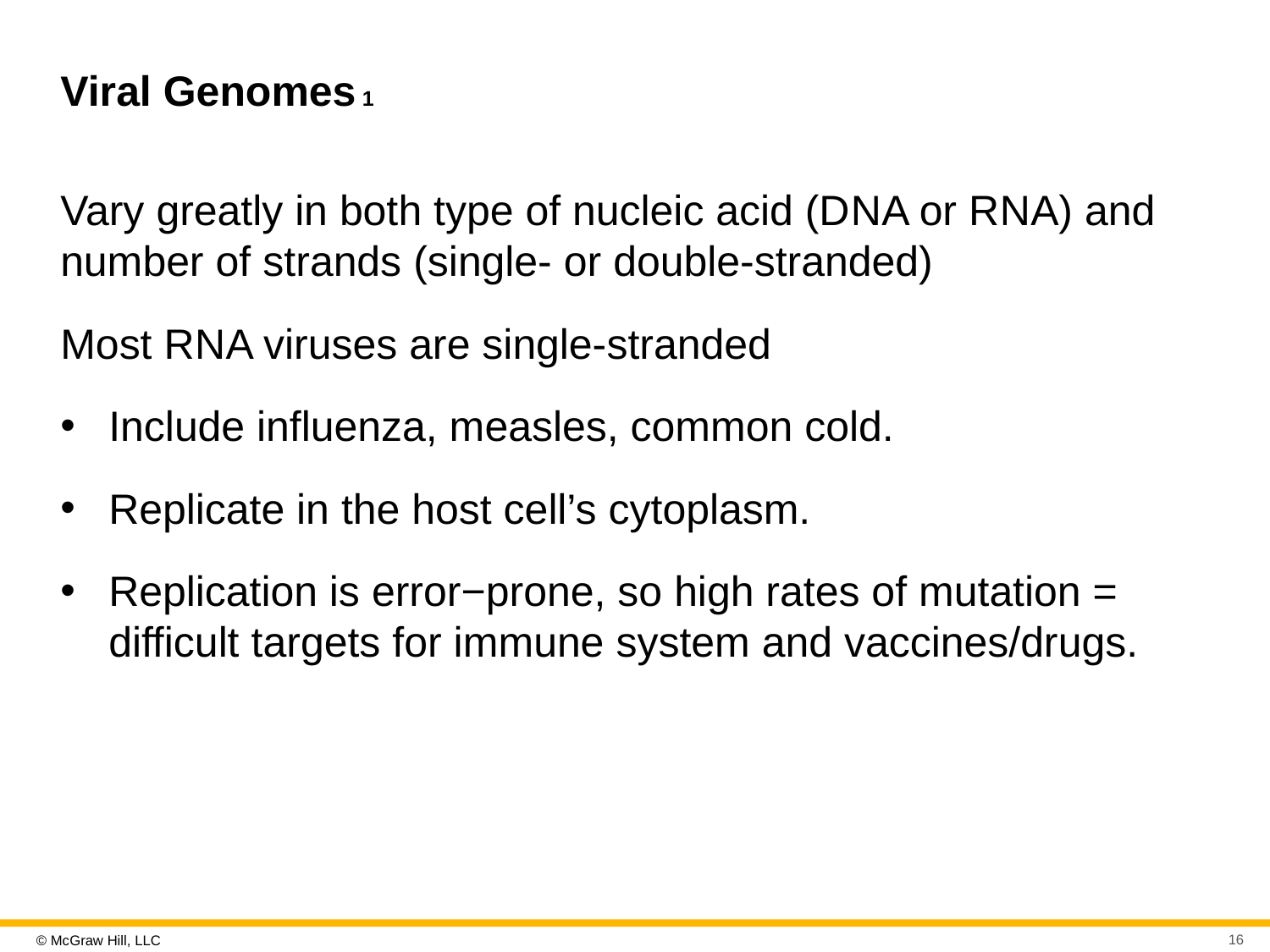

# Viral Genomes 1
Vary greatly in both type of nucleic acid (D N A or R N A) and number of strands (single- or double-stranded)
Most R N A viruses are single-stranded
Include influenza, measles, common cold.
Replicate in the host cell’s cytoplasm.
Replication is error−prone, so high rates of mutation = difficult targets for immune system and vaccines/drugs.
16